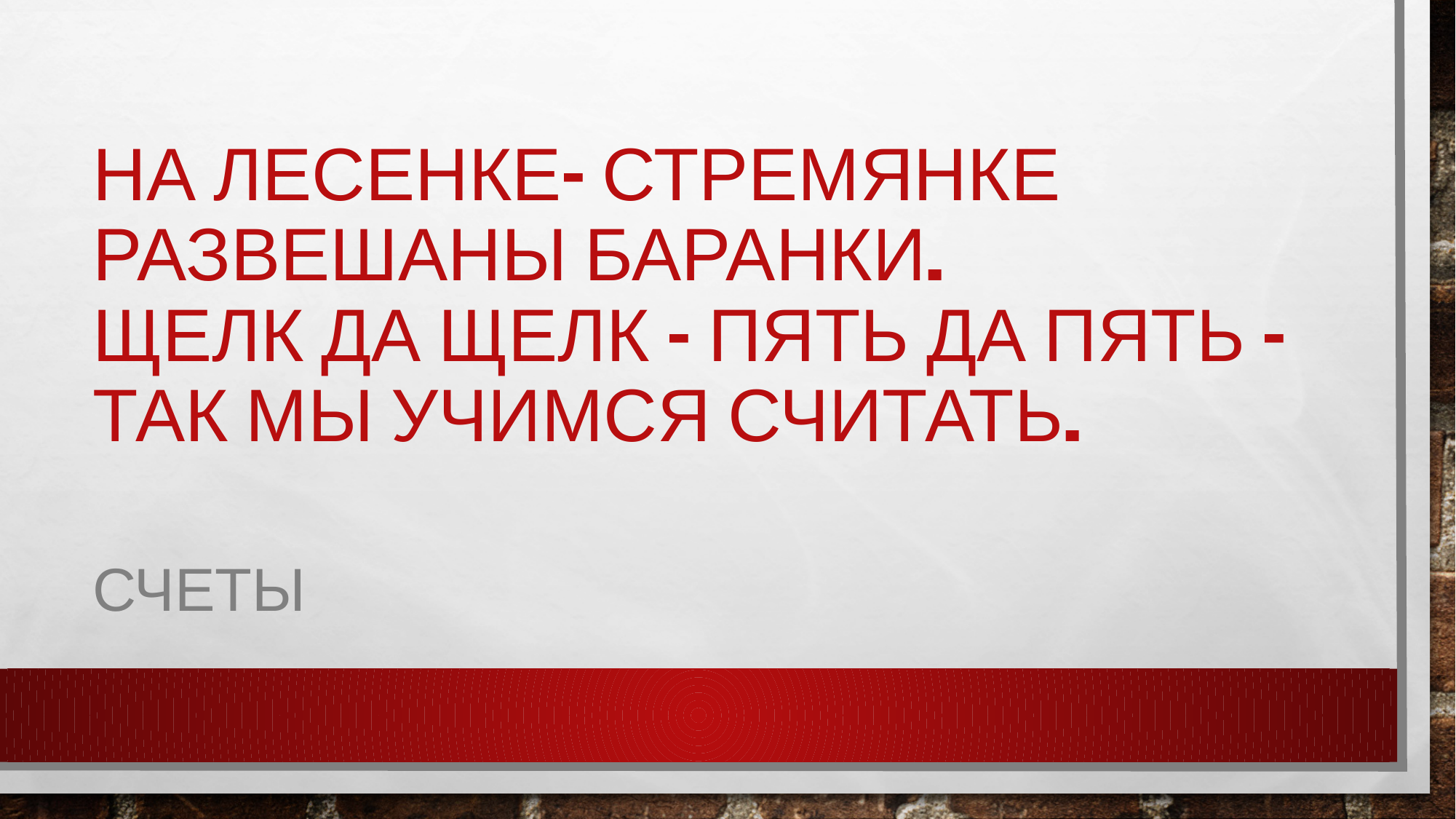

# На лесенке- стремянке Развешаны баранки. Щелк да щелк – пять да пять – Так мы учимся считать.
Счеты